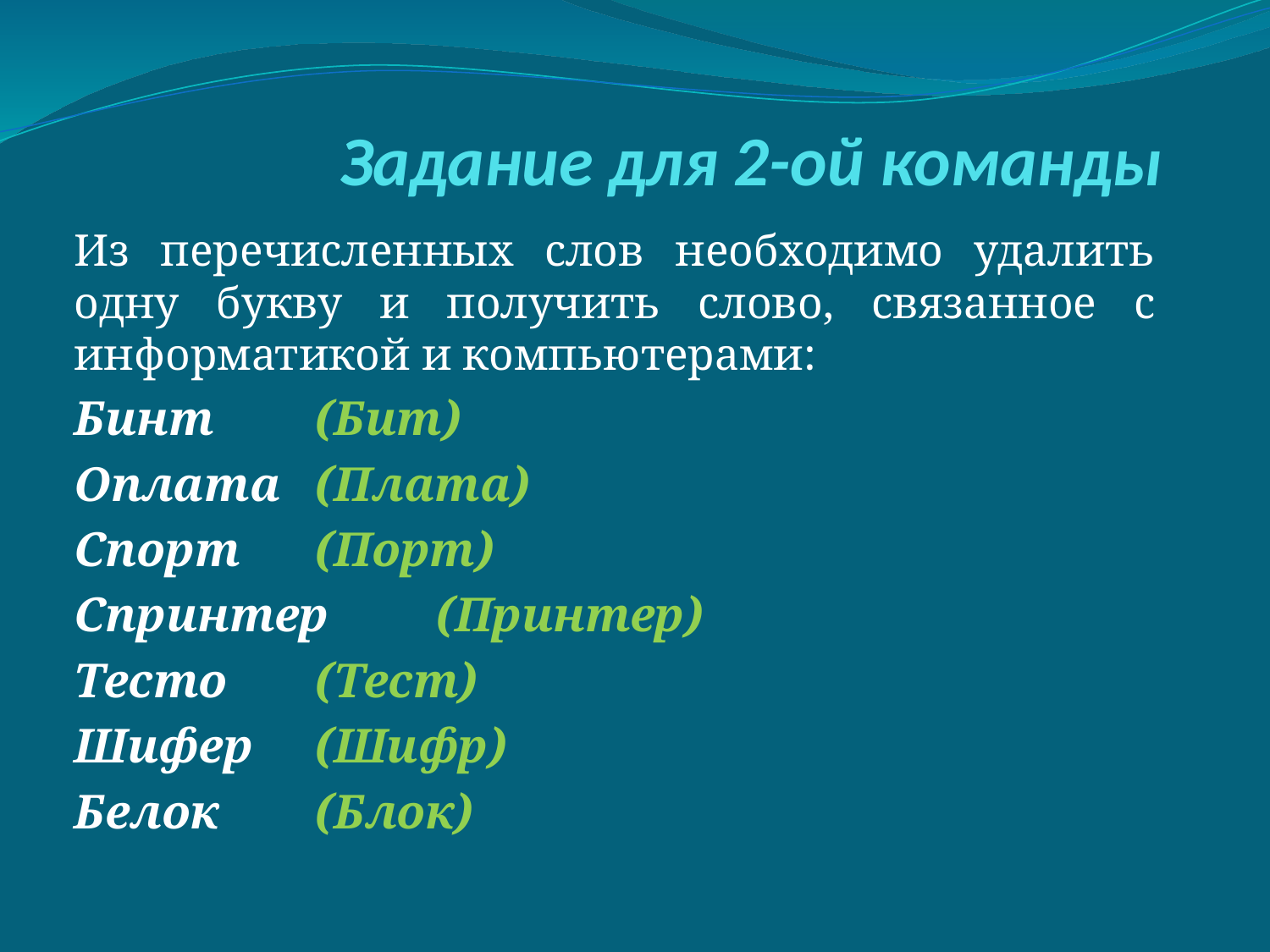

# Задание для 2-ой команды
Из перечисленных слов необходимо удалить одну букву и получить слово, связанное с информатикой и компьютерами:
Бинт 	(Бит)
Оплата	(Плата)
Спорт	(Порт)
Спринтер	(Принтер)
Тесто	(Тест)
Шифер	(Шифр)
Белок	(Блок)